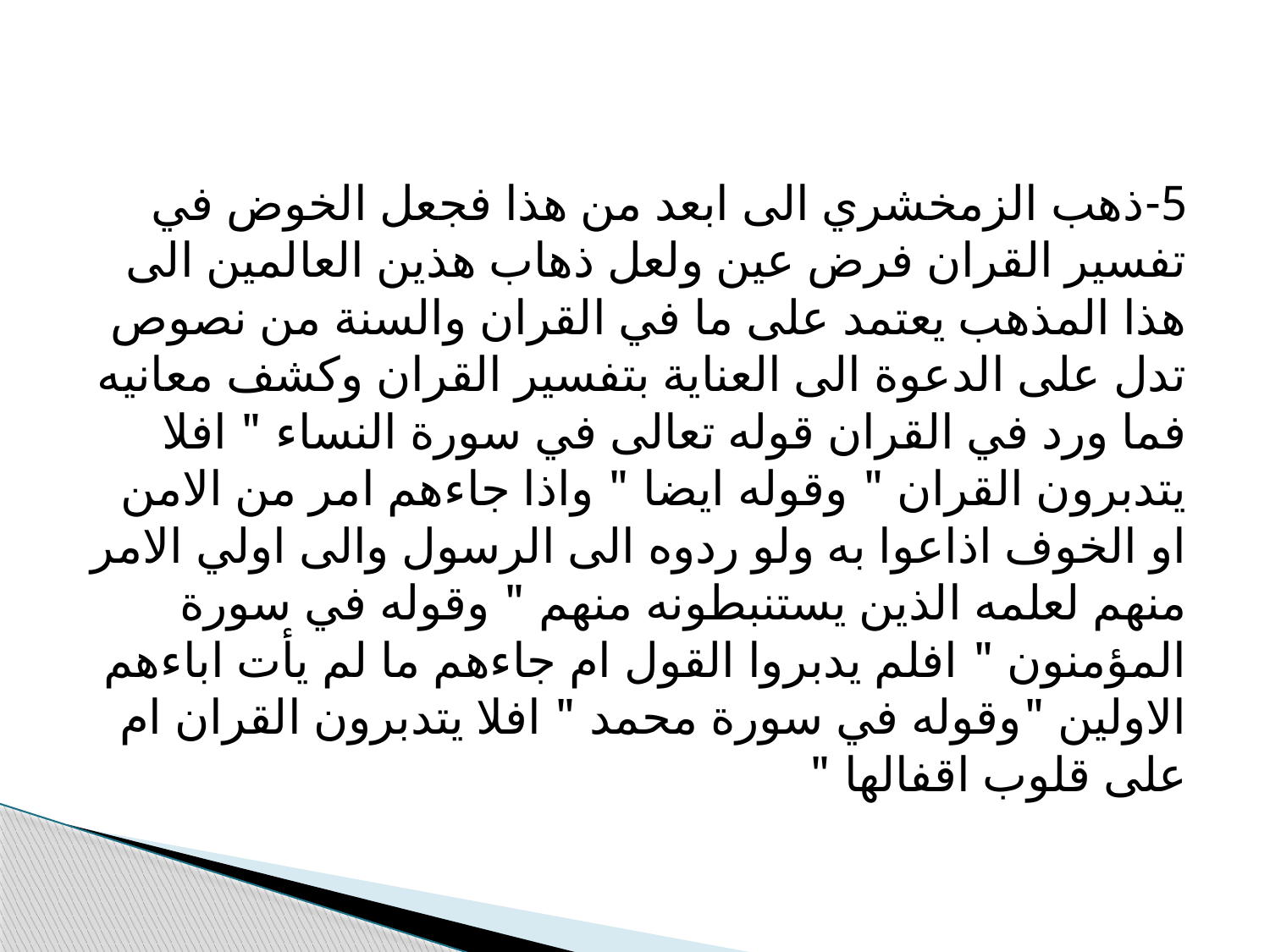

5-	ذهب الزمخشري الى ابعد من هذا فجعل الخوض في تفسير القران فرض عين ولعل ذهاب هذين العالمين الى هذا المذهب يعتمد على ما في القران والسنة من نصوص تدل على الدعوة الى العناية بتفسير القران وكشف معانيه فما ورد في القران قوله تعالى في سورة النساء " افلا يتدبرون القران " وقوله ايضا " واذا جاءهم امر من الامن او الخوف اذاعوا به ولو ردوه الى الرسول والى اولي الامر منهم لعلمه الذين يستنبطونه منهم " وقوله في سورة المؤمنون " افلم يدبروا القول ام جاءهم ما لم يأت اباءهم الاولين "وقوله في سورة محمد " افلا يتدبرون القران ام على قلوب اقفالها "